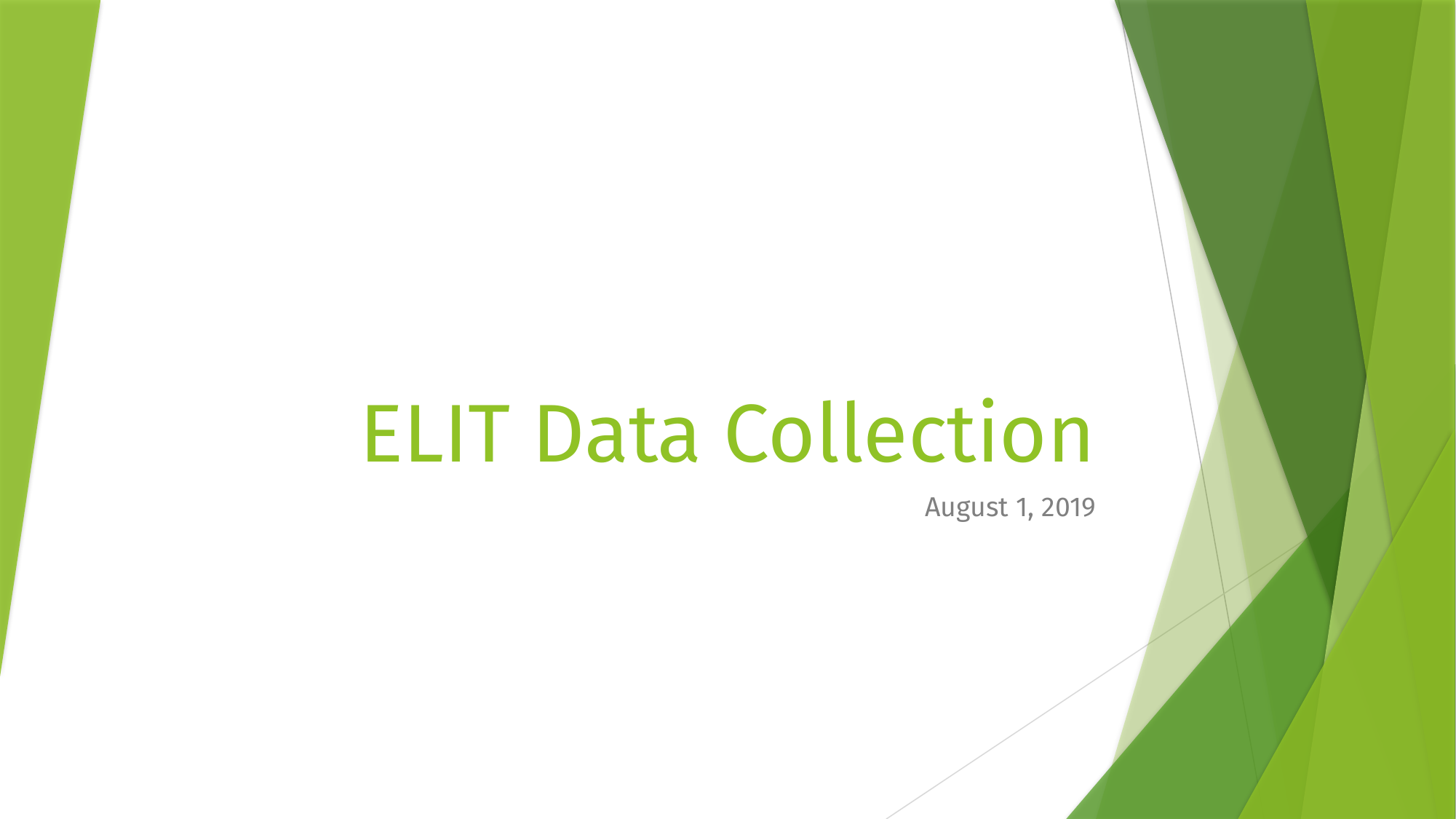

# ELIT Data Collection
August 1, 2019